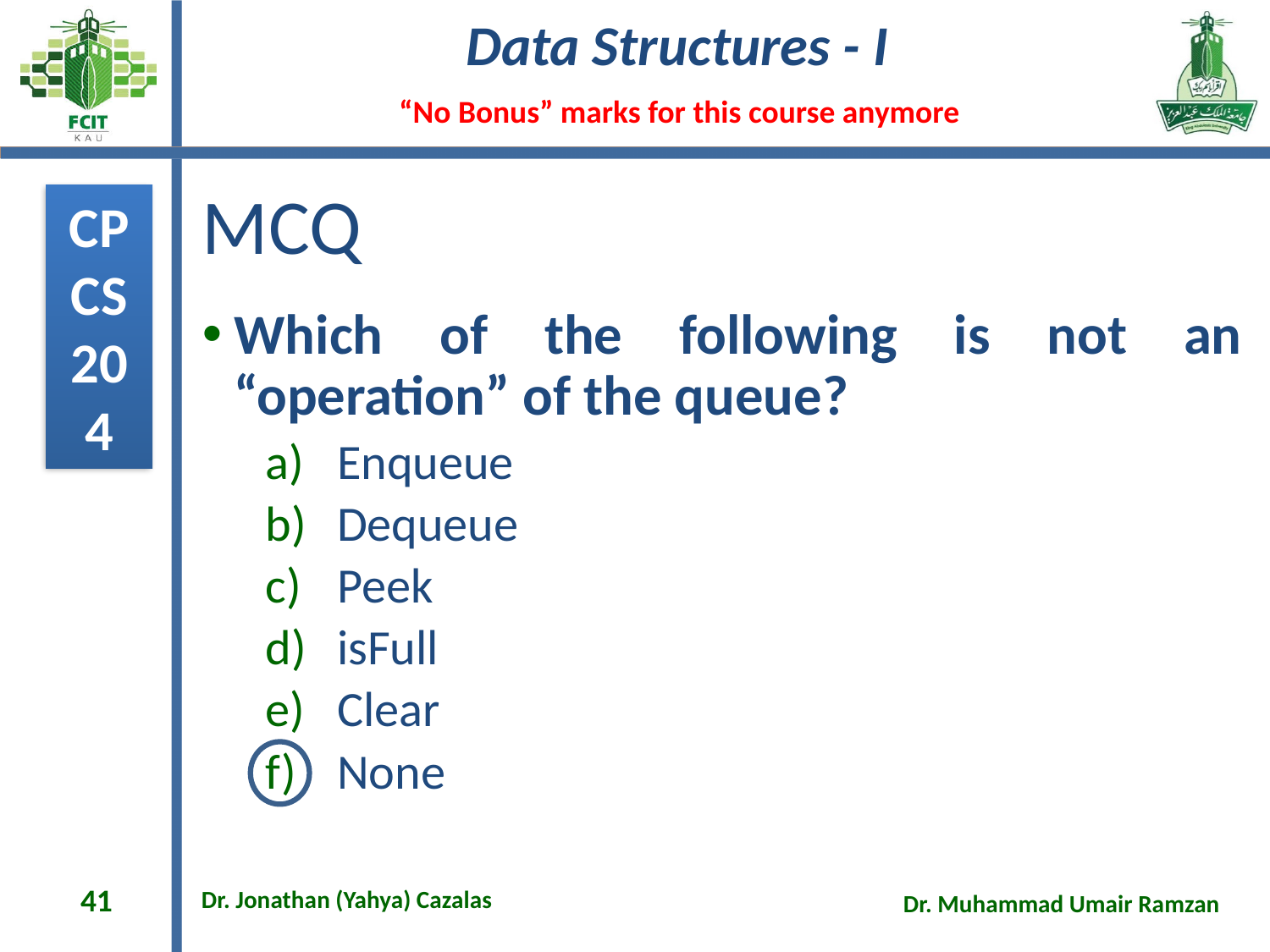

# MCQ
Which of the following is not an “operation” of the queue?
Enqueue
Dequeue
Peek
isFull
Clear
None

41